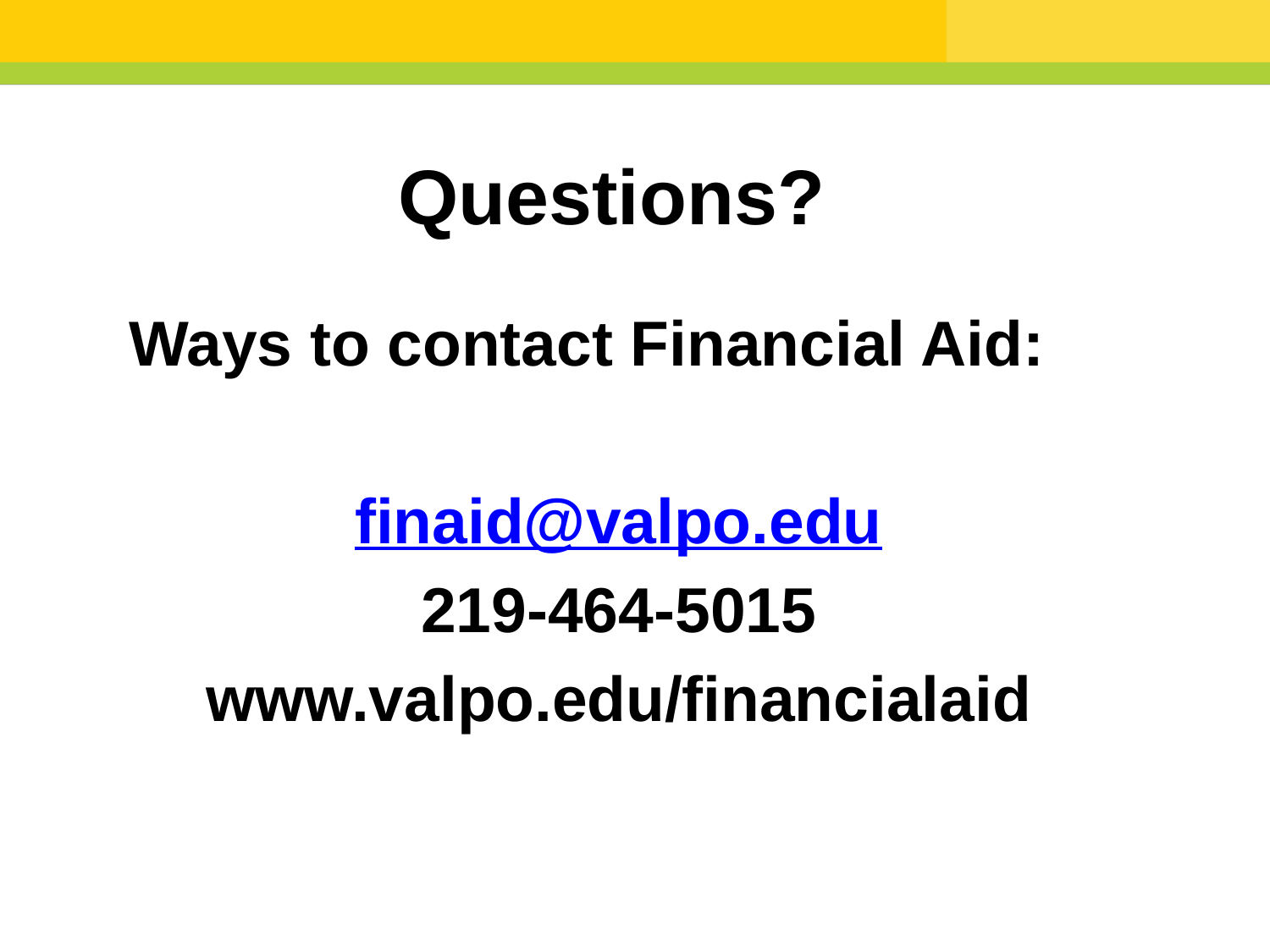

Questions?
Ways to contact Financial Aid:

finaid@valpo.edu
219-464-5015
www.valpo.edu/financialaid